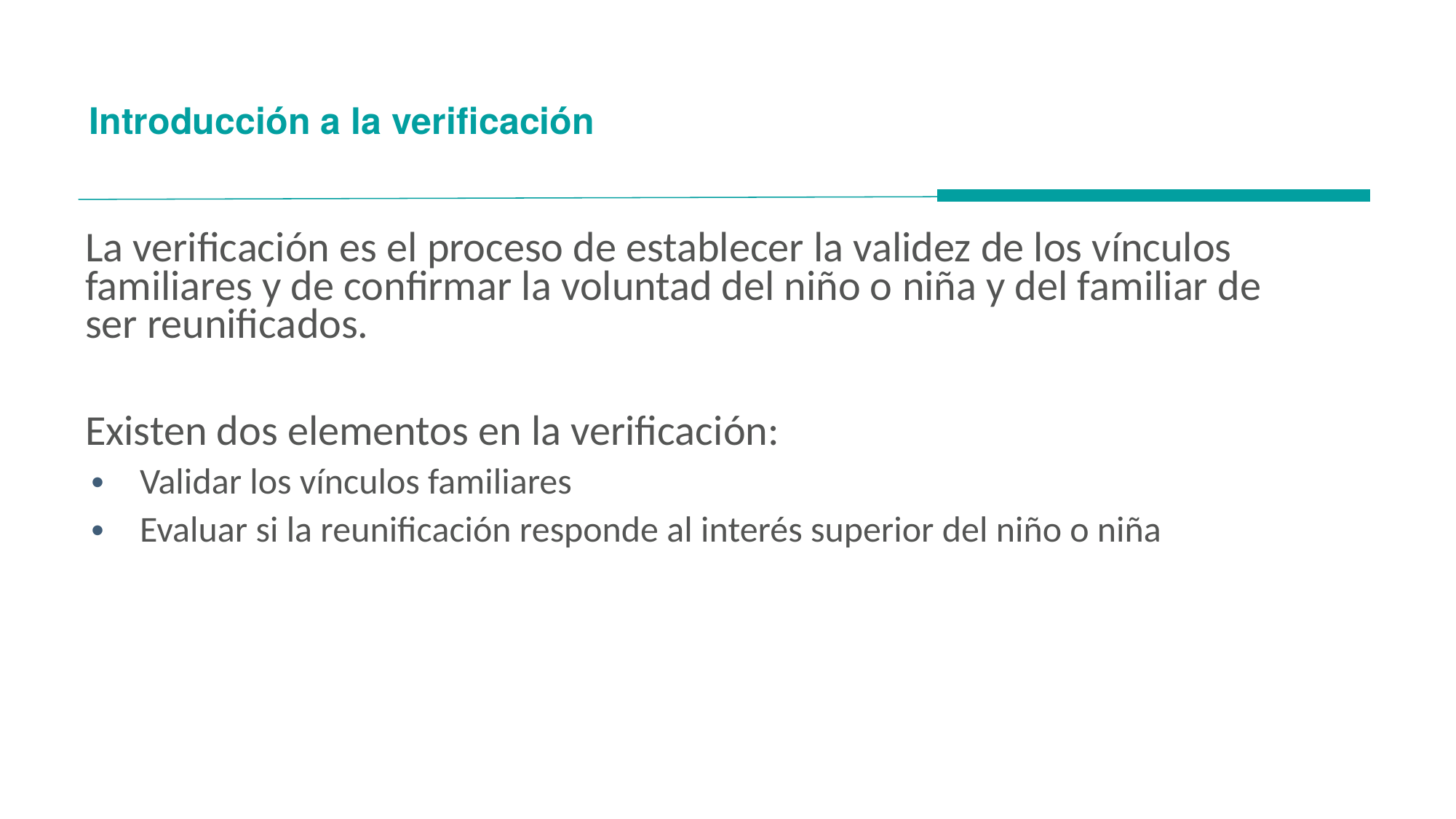

# Introducción a la verificación
	La verificación es el proceso de establecer la validez de los vínculos familiares y de confirmar la voluntad del niño o niña y del familiar de ser reunificados.

	Existen dos elementos en la verificación:
Validar los vínculos familiares
Evaluar si la reunificación responde al interés superior del niño o niña